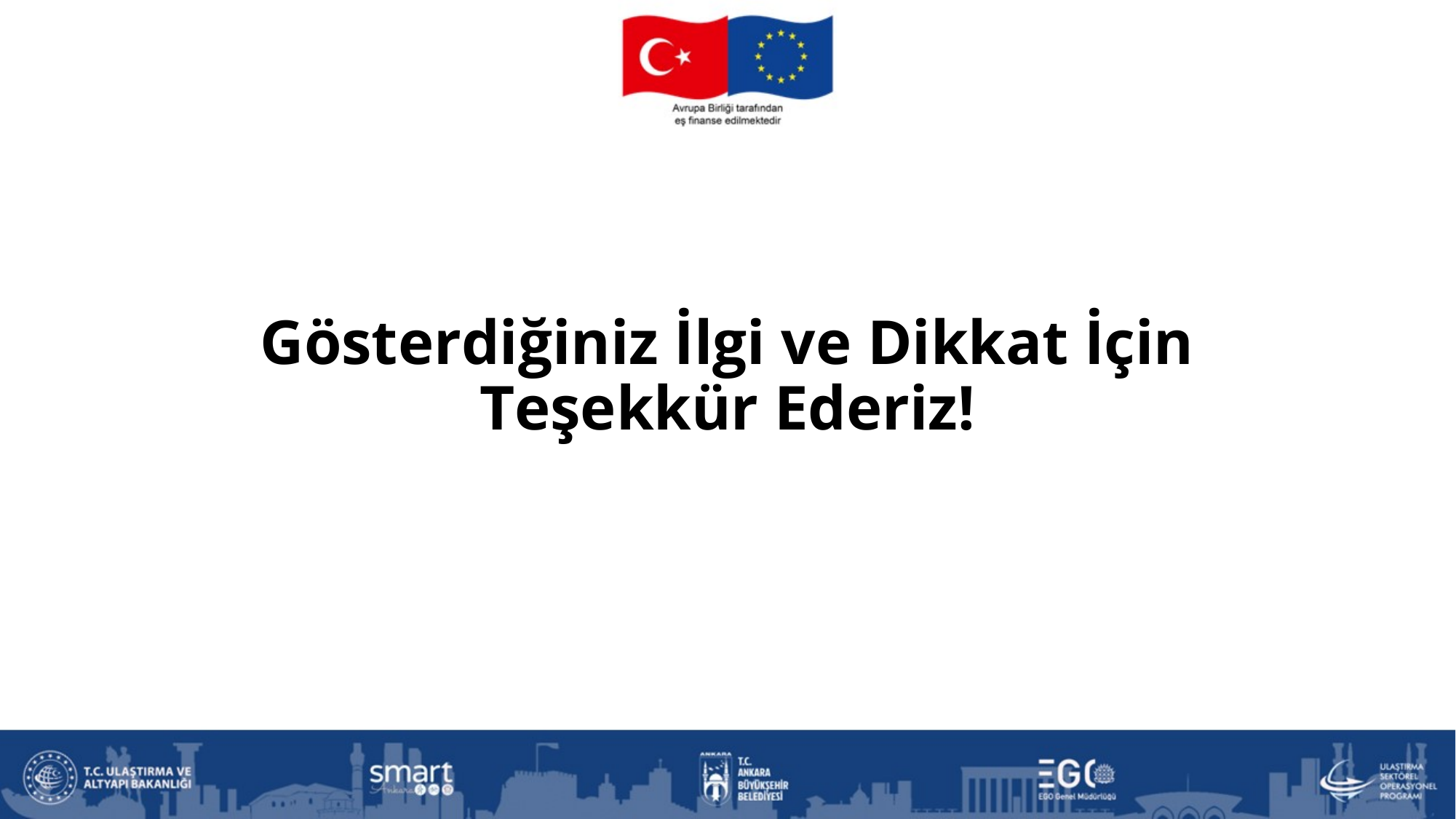

# Gösterdiğiniz İlgi ve Dikkat İçin Teşekkür Ederiz!